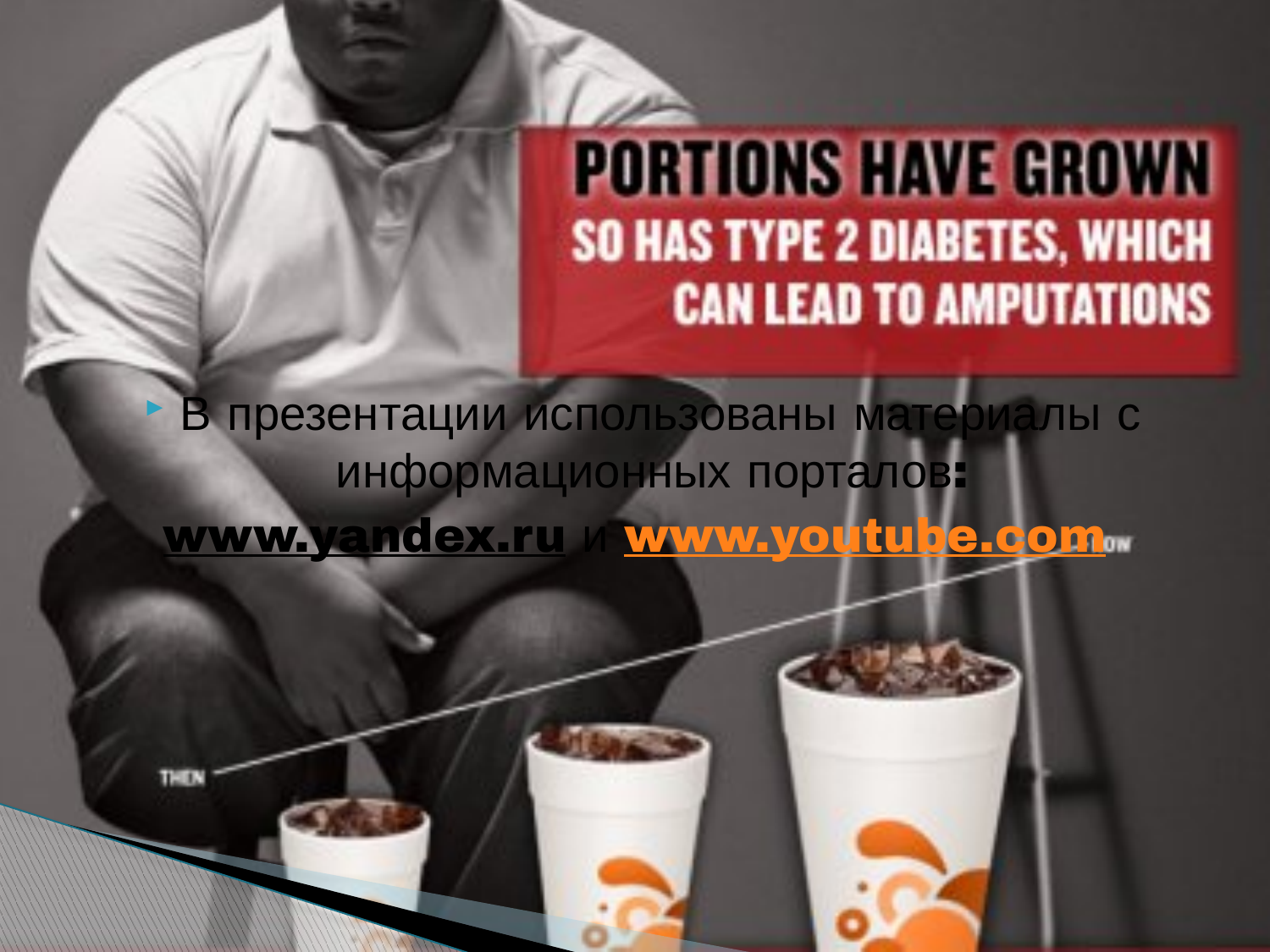

#
В презентации использованы материалы с информационных порталов:
www.yandex.ru и www.youtube.com